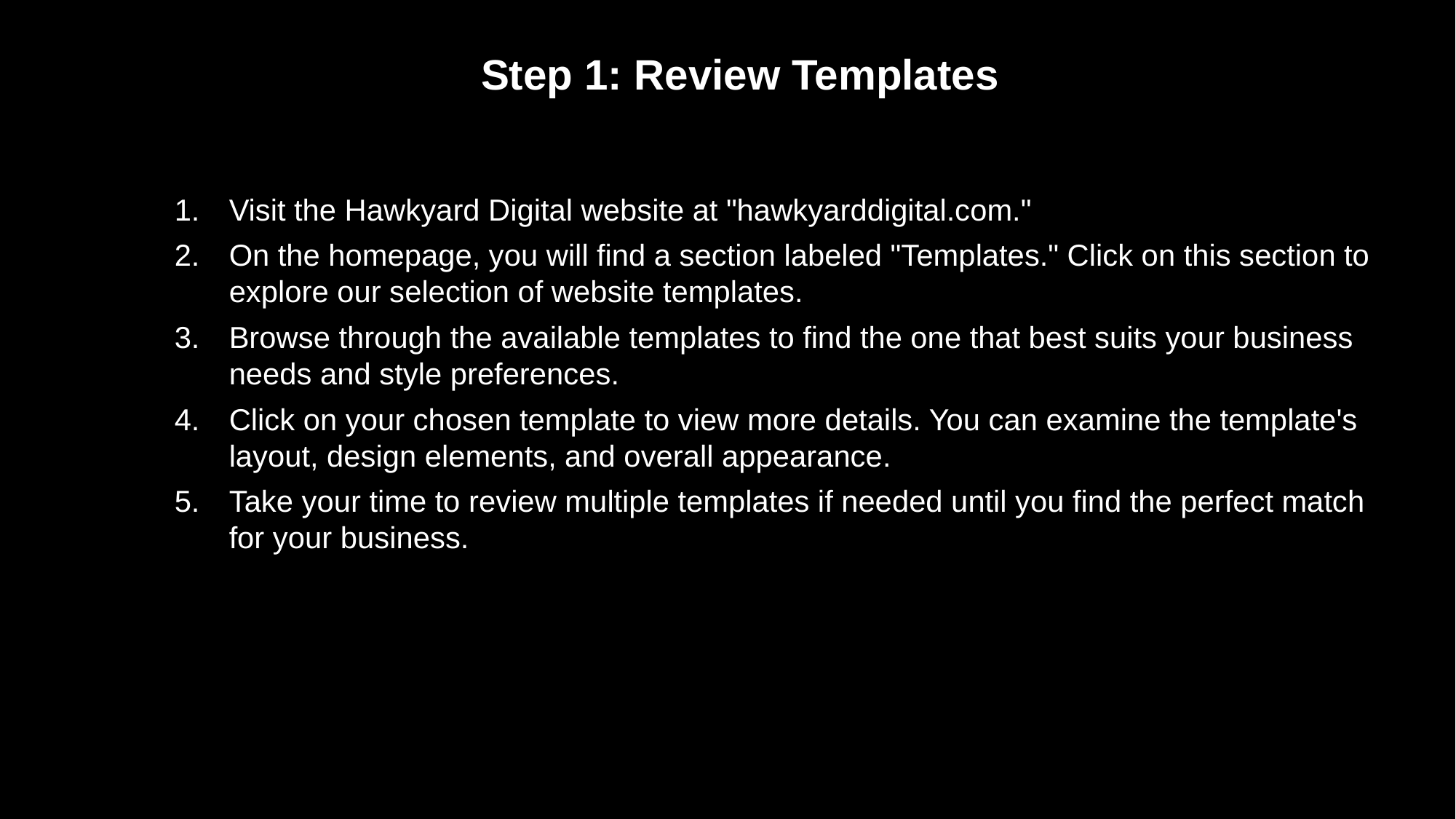

Step 1: Review Templates
Visit the Hawkyard Digital website at "hawkyarddigital.com."
On the homepage, you will find a section labeled "Templates." Click on this section to explore our selection of website templates.
Browse through the available templates to find the one that best suits your business needs and style preferences.
Click on your chosen template to view more details. You can examine the template's layout, design elements, and overall appearance.
Take your time to review multiple templates if needed until you find the perfect match for your business.